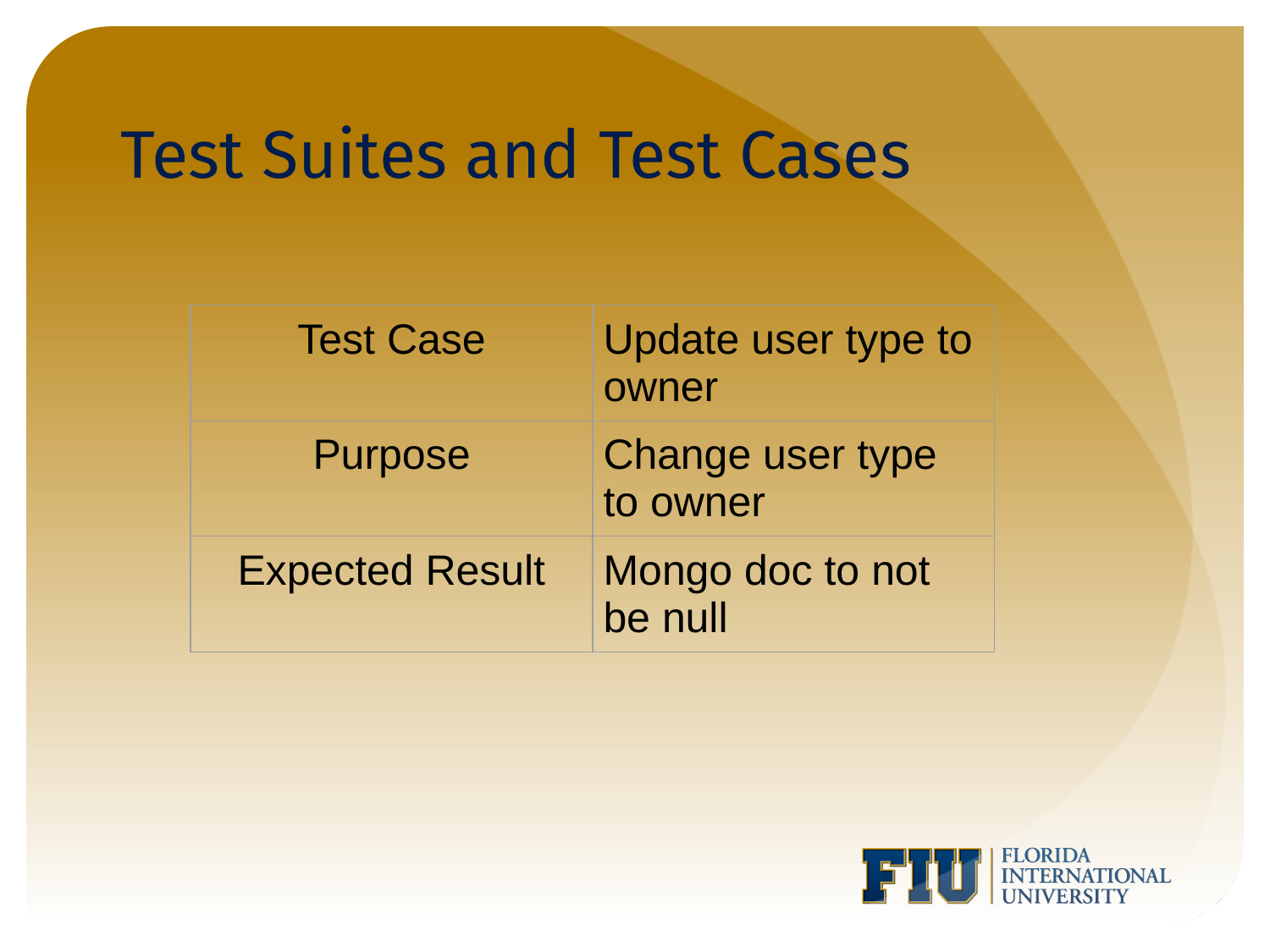

# Test Suites and Test Cases

| Test Case | Update user type to owner |
| --- | --- |
| Purpose | Change user type to owner |
| Expected Result | Mongo doc to not be null |